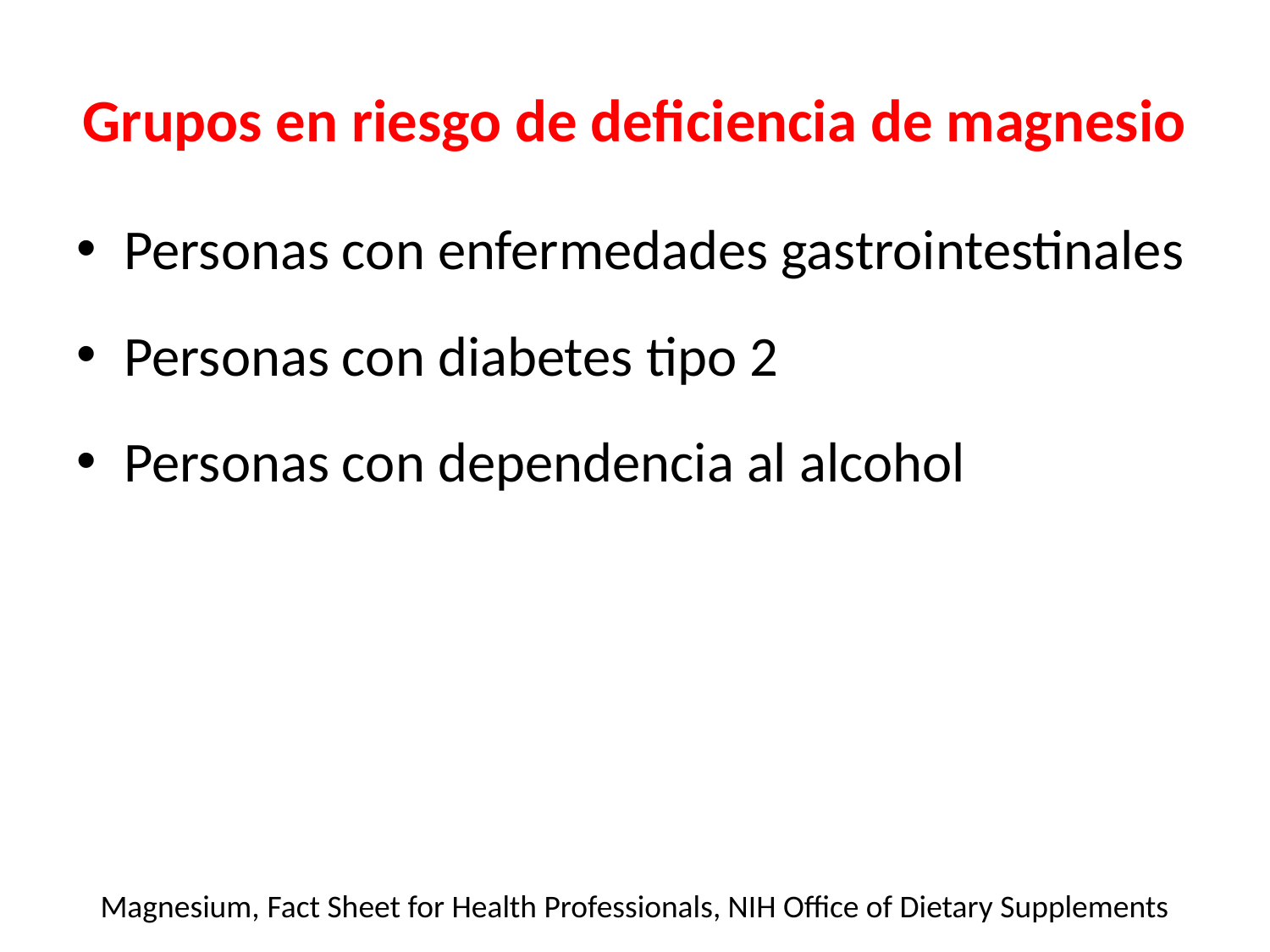

# Grupos en riesgo de deficiencia de magnesio
Personas con enfermedades gastrointestinales
Personas con diabetes tipo 2
Personas con dependencia al alcohol
Magnesium, Fact Sheet for Health Professionals, NIH Office of Dietary Supplements